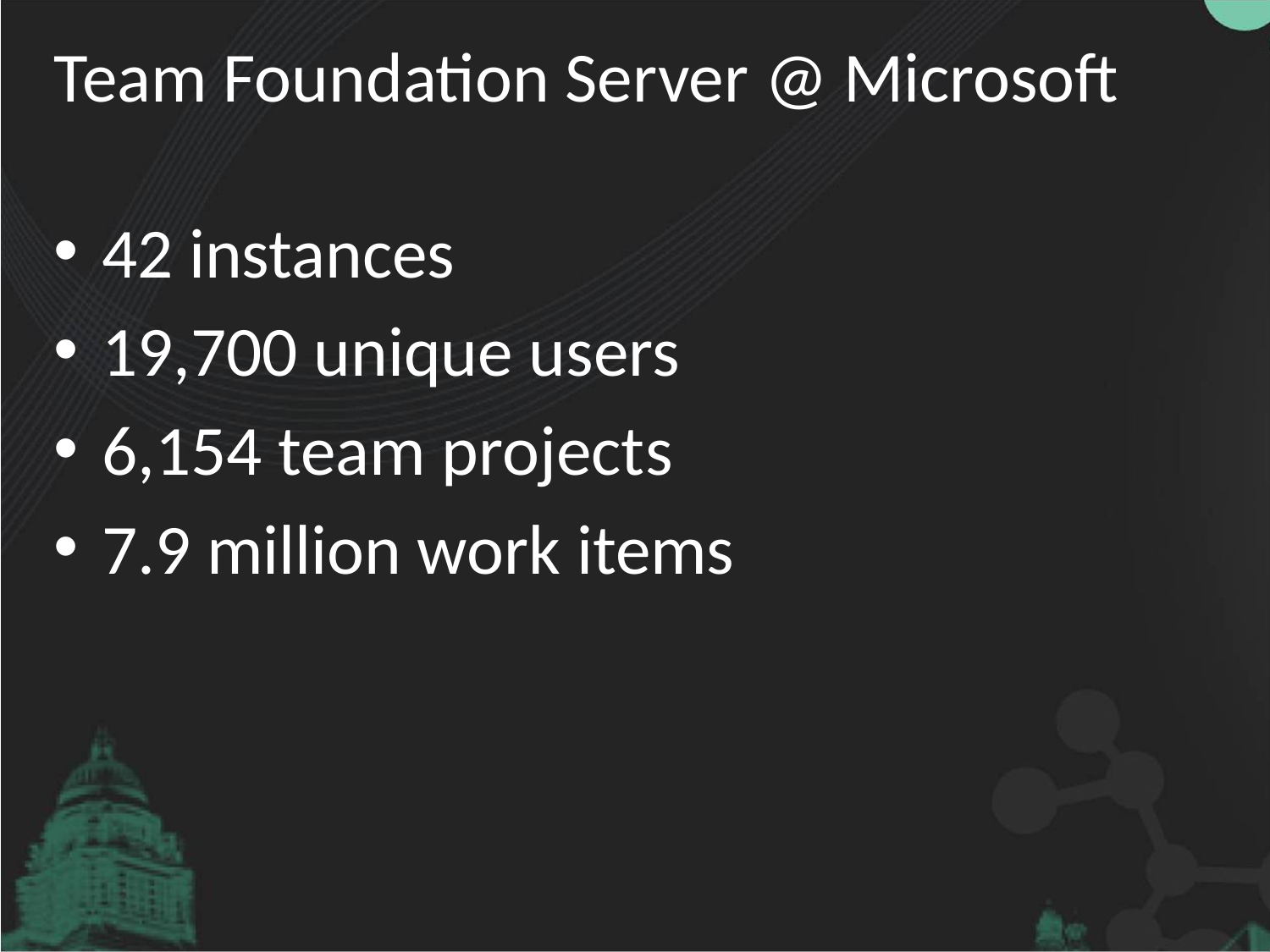

# Team Foundation Server @ Microsoft
42 instances
19,700 unique users
6,154 team projects
7.9 million work items